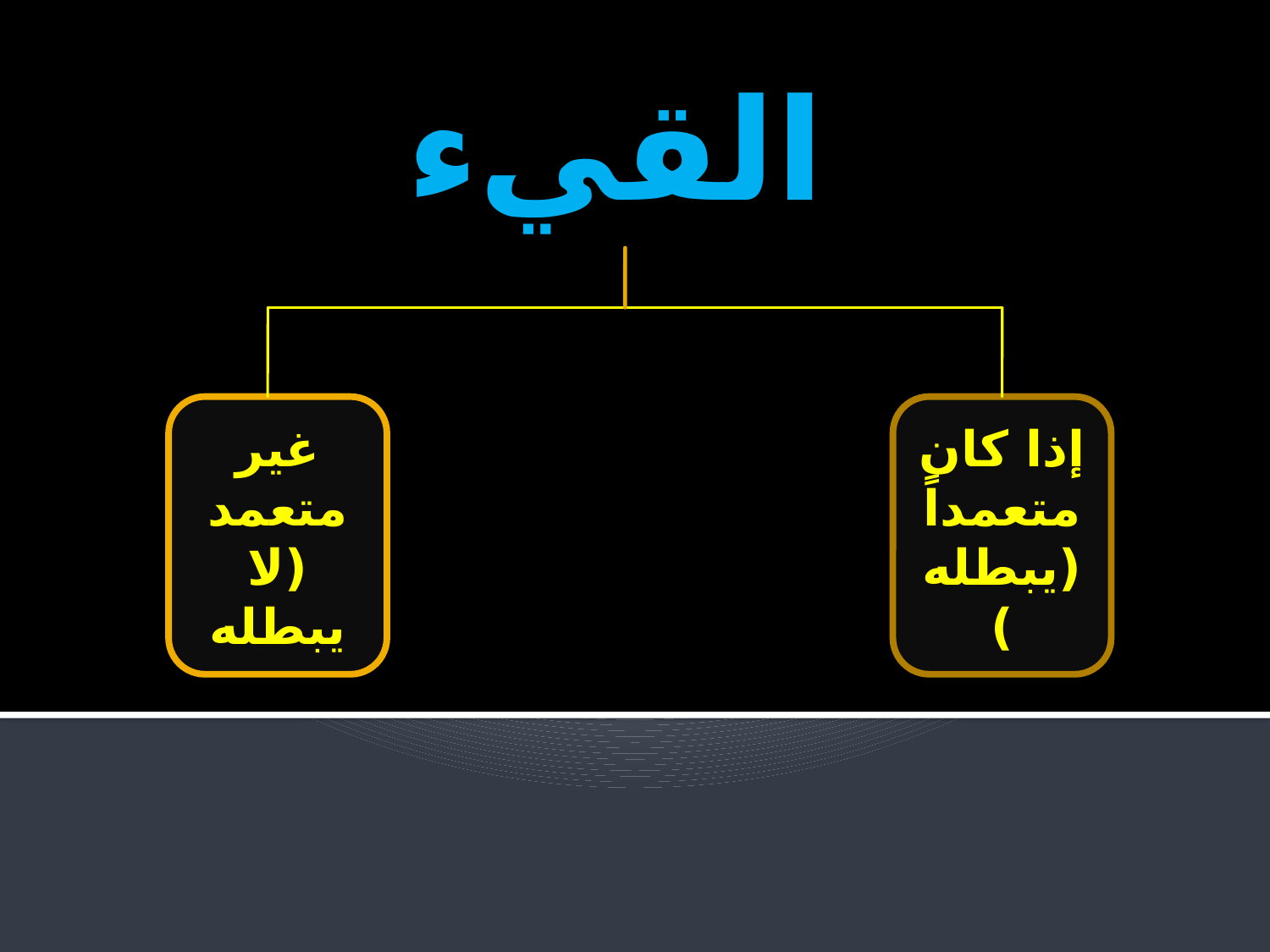

القيء
غير متعمد (لا يبطله
إذا كان متعمداً (يبطله)